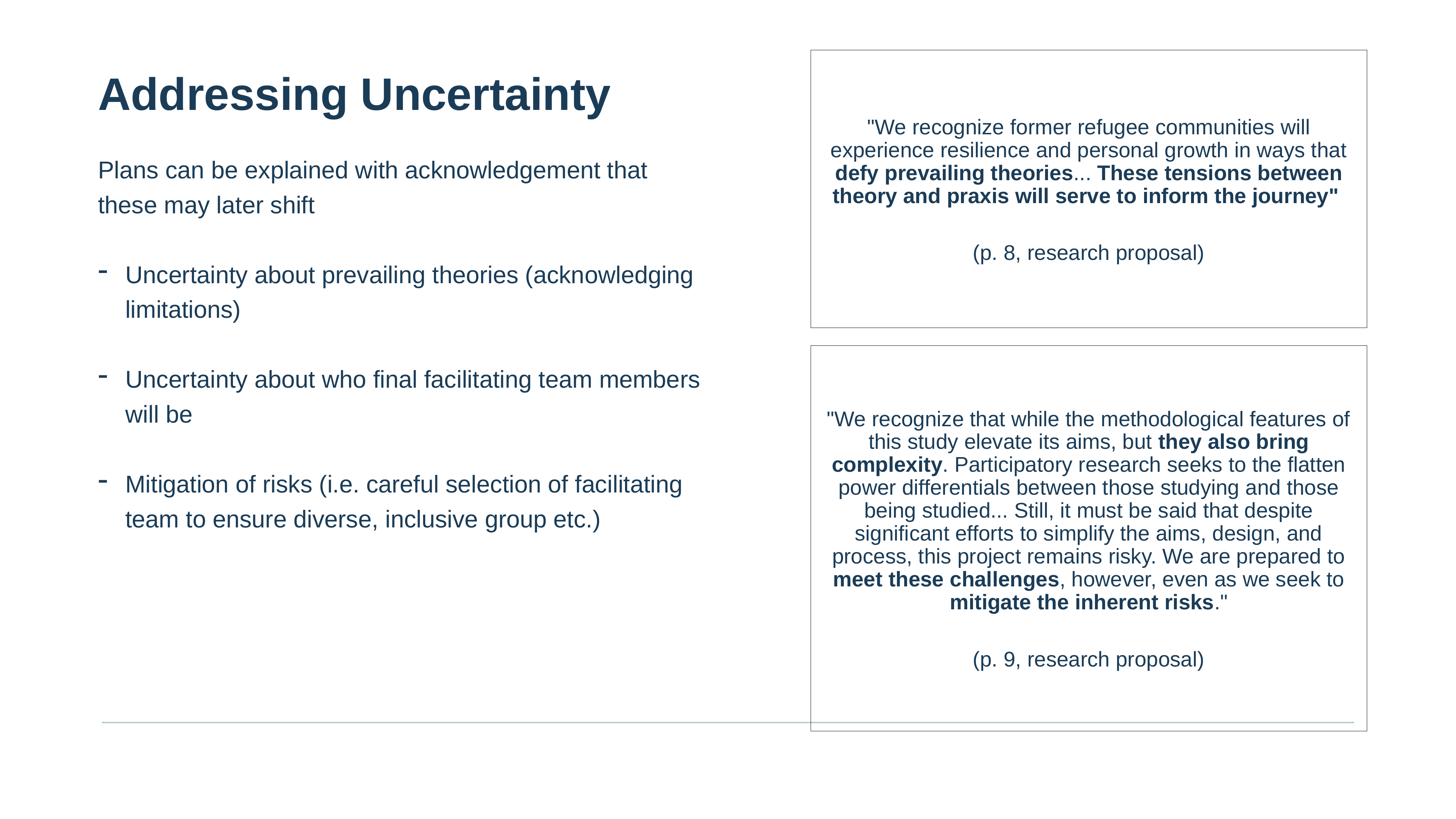

"We recognize former refugee communities will experience resilience and personal growth in ways that defy prevailing theories... These tensions between theory and praxis will serve to inform the journey"
(p. 8, research proposal)

Addressing Uncertainty
Plans can be explained with acknowledgement that these may later shift​

Uncertainty about prevailing theories (acknowledging limitations)​

Uncertainty about who final facilitating team members will be​

Mitigation of risks (i.e. careful selection of facilitating team to ensure diverse, inclusive group etc.)​

​

​

​

"We recognize that while the methodological features of this study elevate its aims, but they also bring complexity. Participatory research seeks to the flatten power differentials between those studying and those being studied... Still, it must be said that despite significant efforts to simplify the aims, design, and process, this project remains risky. We are prepared to meet these challenges, however, even as we seek to mitigate the inherent risks."​
(p. 9, research proposal)